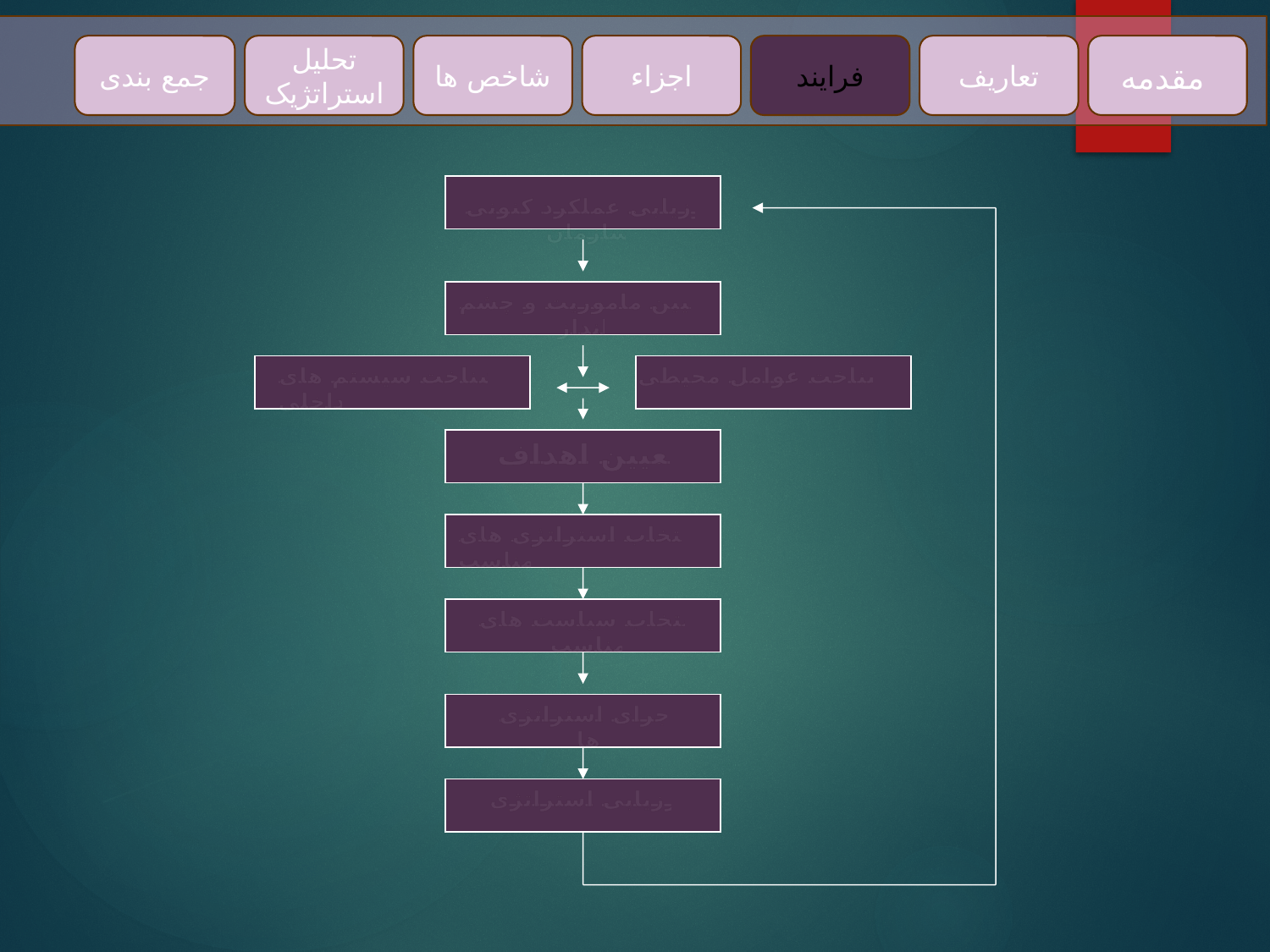

جمع بندی
تحلیل استراتژیک
اجزاء
تعاریف

مقدمه
شاخص ها
فرایند

ارزیابی عملکرد کنونی سازمان

تبیین ماموریت و چشم انداز

شناخت سیستم های داخلی
شناخت عوامل محیطی

تعیین اهداف

انتخاب استراتژی های مناسب

انتخاب سیاست های مناسب

اجرای استراتژی ها

ارزیابی استراتژی